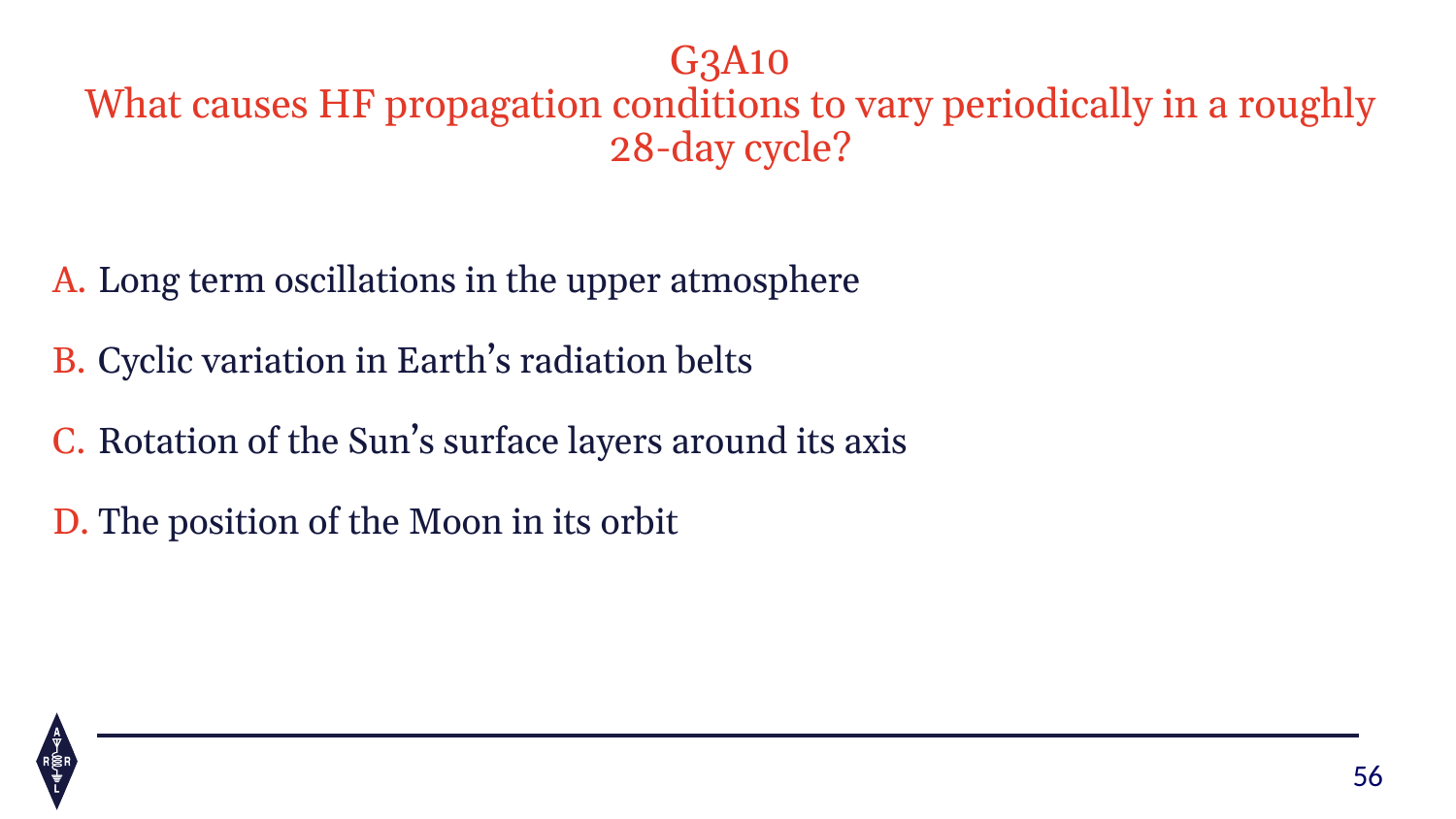

# G3A10 What causes HF propagation conditions to vary periodically in a roughly 28-day cycle?
Long term oscillations in the upper atmosphere
Cyclic variation in Earth’s radiation belts
Rotation of the Sun’s surface layers around its axis
The position of the Moon in its orbit
56